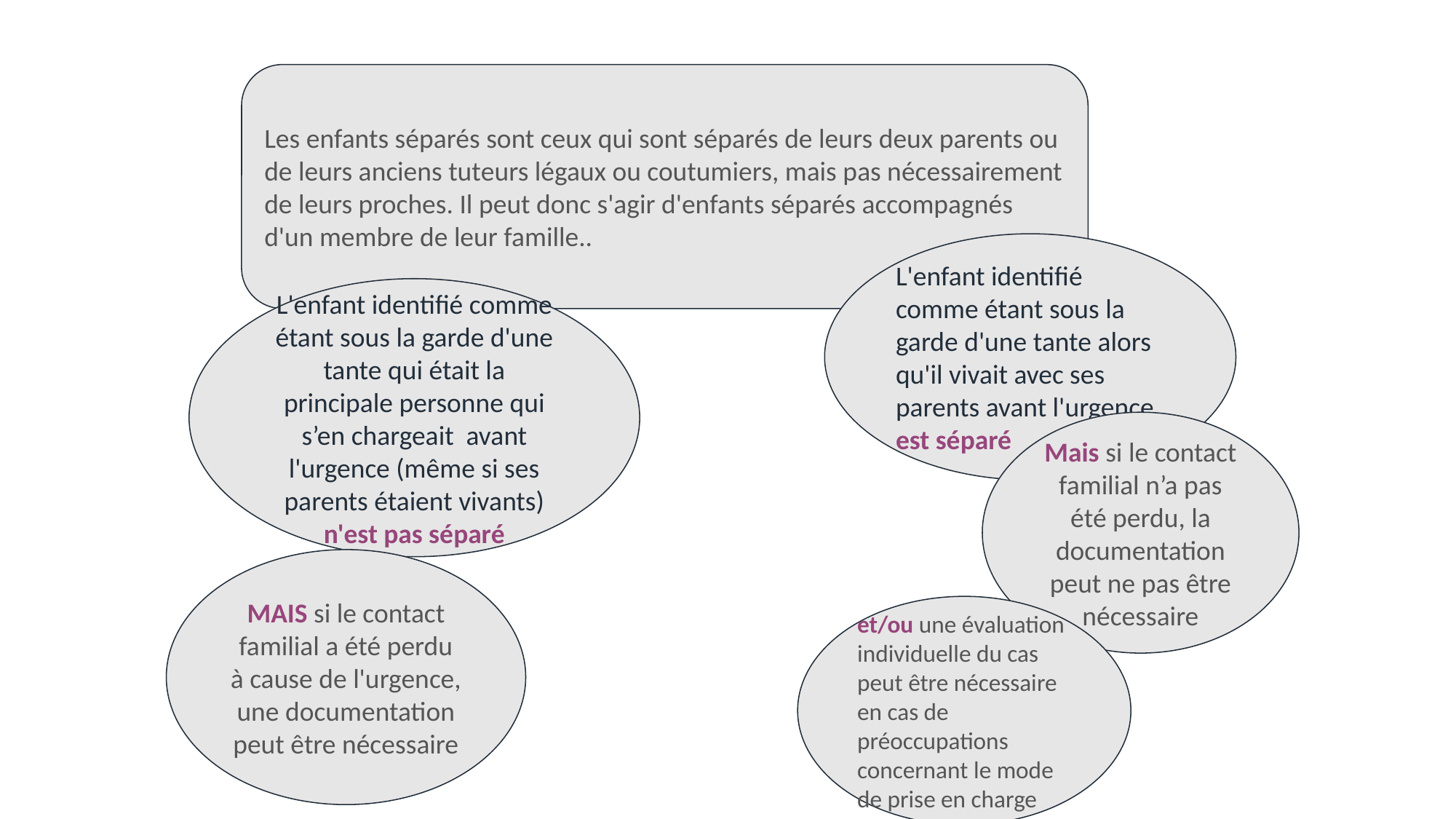

Les enfants séparés sont ceux qui sont séparés de leurs deux parents ou de leurs anciens tuteurs légaux ou coutumiers, mais pas nécessairement de leurs proches. Il peut donc s'agir d'enfants séparés accompagnés d'un membre de leur famille..
L'enfant identifié comme étant sous la garde d'une tante alors qu'il vivait avec ses parents avant l'urgence est séparé
L'enfant identifié comme étant sous la garde d'une tante qui était la principale personne qui s’en chargeait  avant l'urgence (même si ses parents étaient vivants) n'est pas séparé
Mais si le contact familial n’a pas été perdu, la documentation peut ne pas être nécessaire
MAIS si le contact familial a été perdu à cause de l'urgence, une documentation peut être nécessaire
et/ou une évaluation individuelle du cas peut être nécessaire en cas de préoccupations concernant le mode de prise en charge